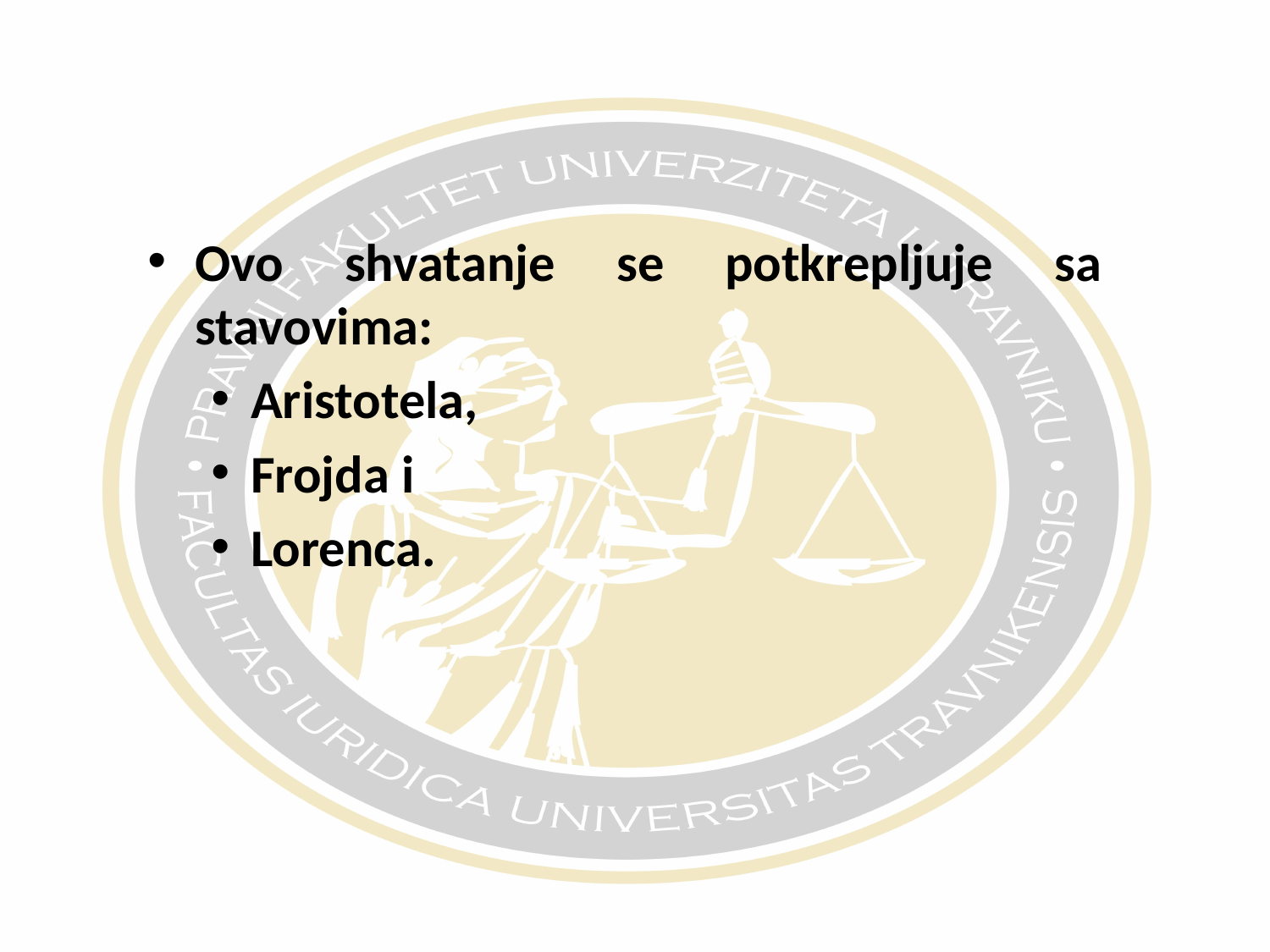

#
Ovo shvatanje se potkrepljuje sa stavovima:
Aristotela,
Frojda i
Lorenca.